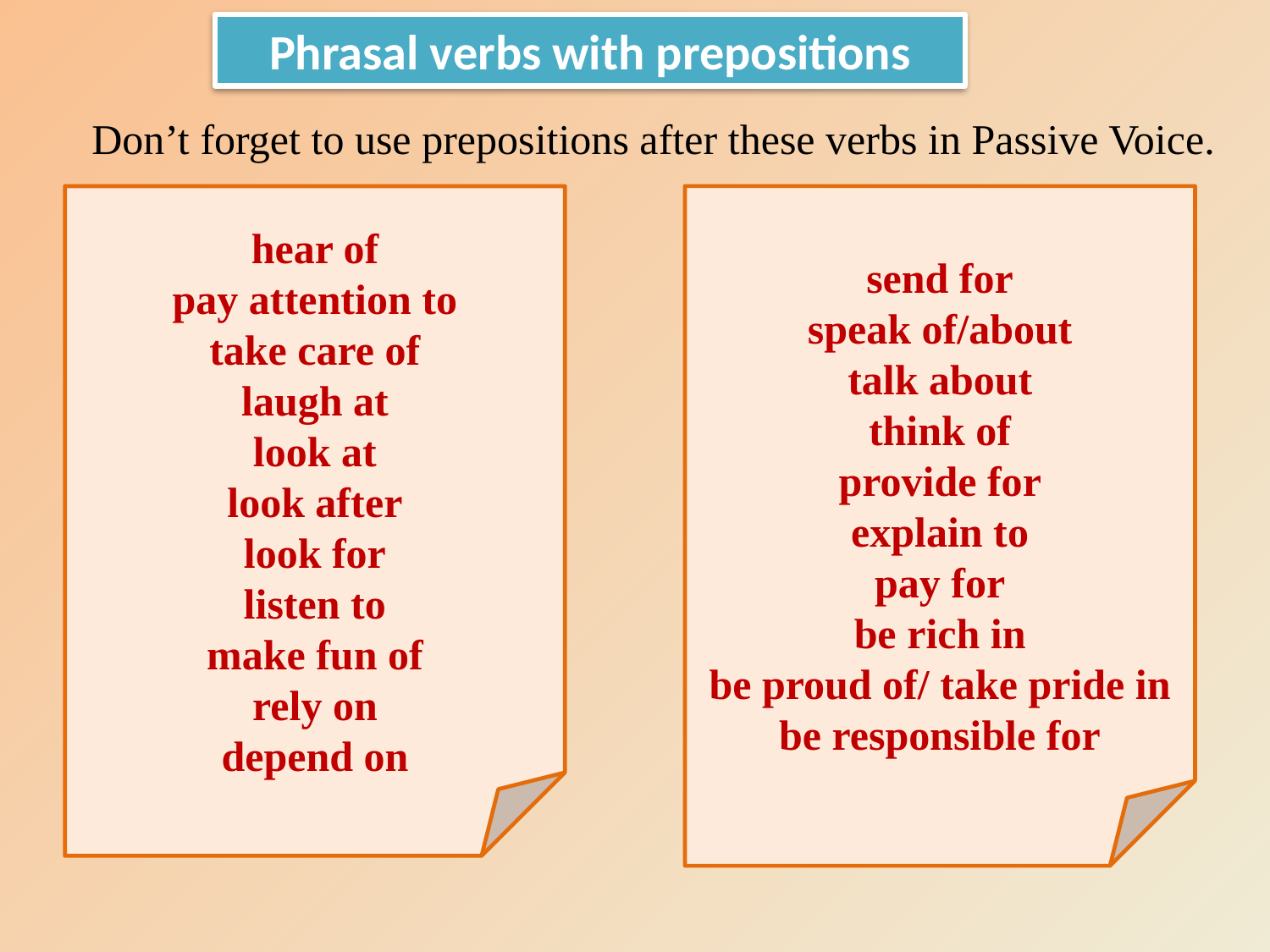

Phrasal verbs with prepositions
Don’t forget to use prepositions after these verbs in Passive Voice.

hear of
pay attention to
take care of
laugh at
look at
look after
look for
listen to
make fun of
rely on
depend on

send for
speak of/about
talk about
think of
provide for
explain to
pay for
be rich in
be proud of/ take pride in
be responsible for